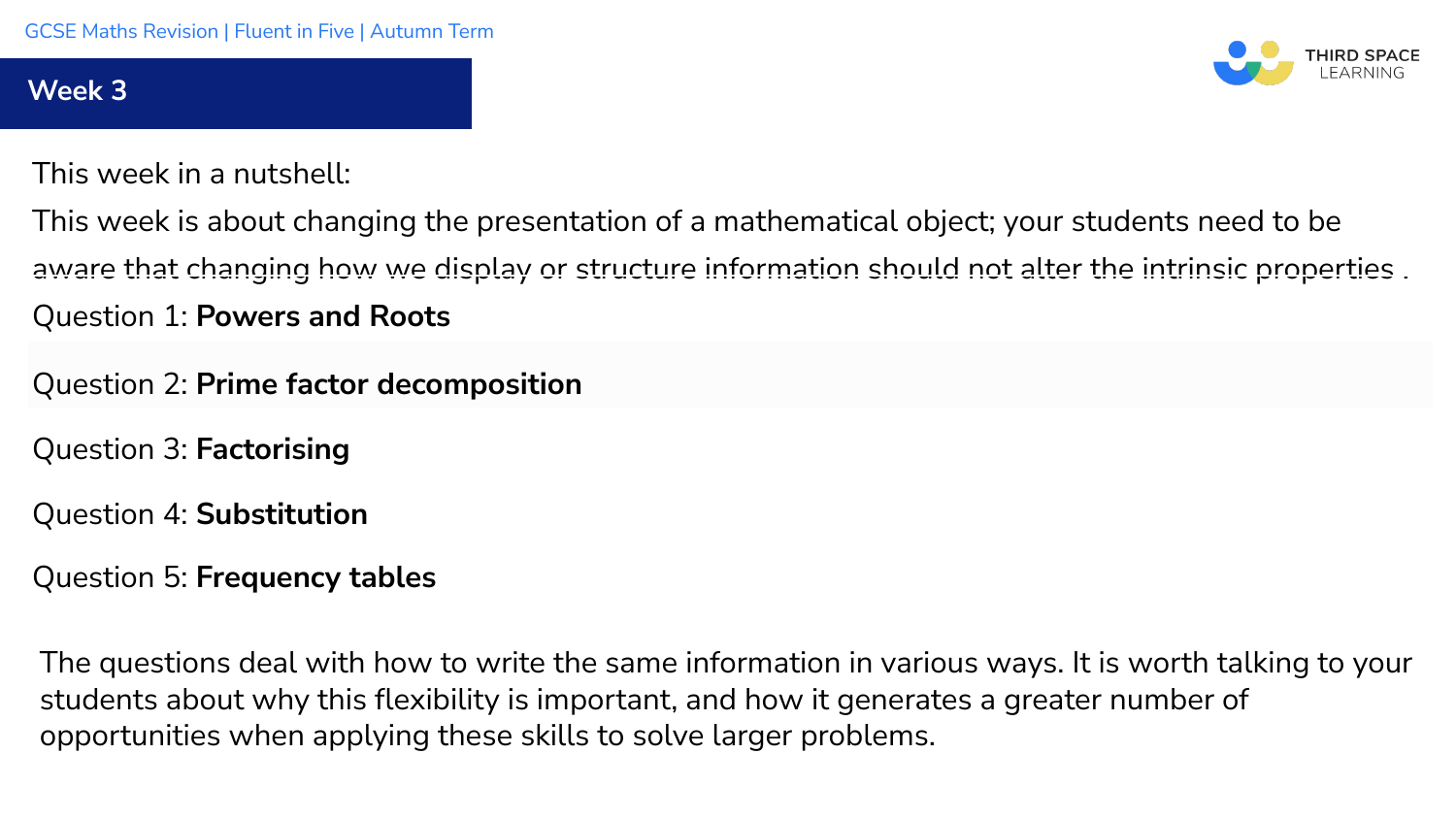

Week 3
| This week in a nutshell: This week is about changing the presentation of a mathematical object; your students need to be aware that changing how we display or structure information should not alter the intrinsic properties . |
| --- |
| Question 1: Powers and Roots |
| Question 2: Prime factor decomposition |
| Question 3: Factorising |
| Question 4: Substitution |
| Question 5: Frequency tables |
The questions deal with how to write the same information in various ways. It is worth talking to your students about why this flexibility is important, and how it generates a greater number of opportunities when applying these skills to solve larger problems.